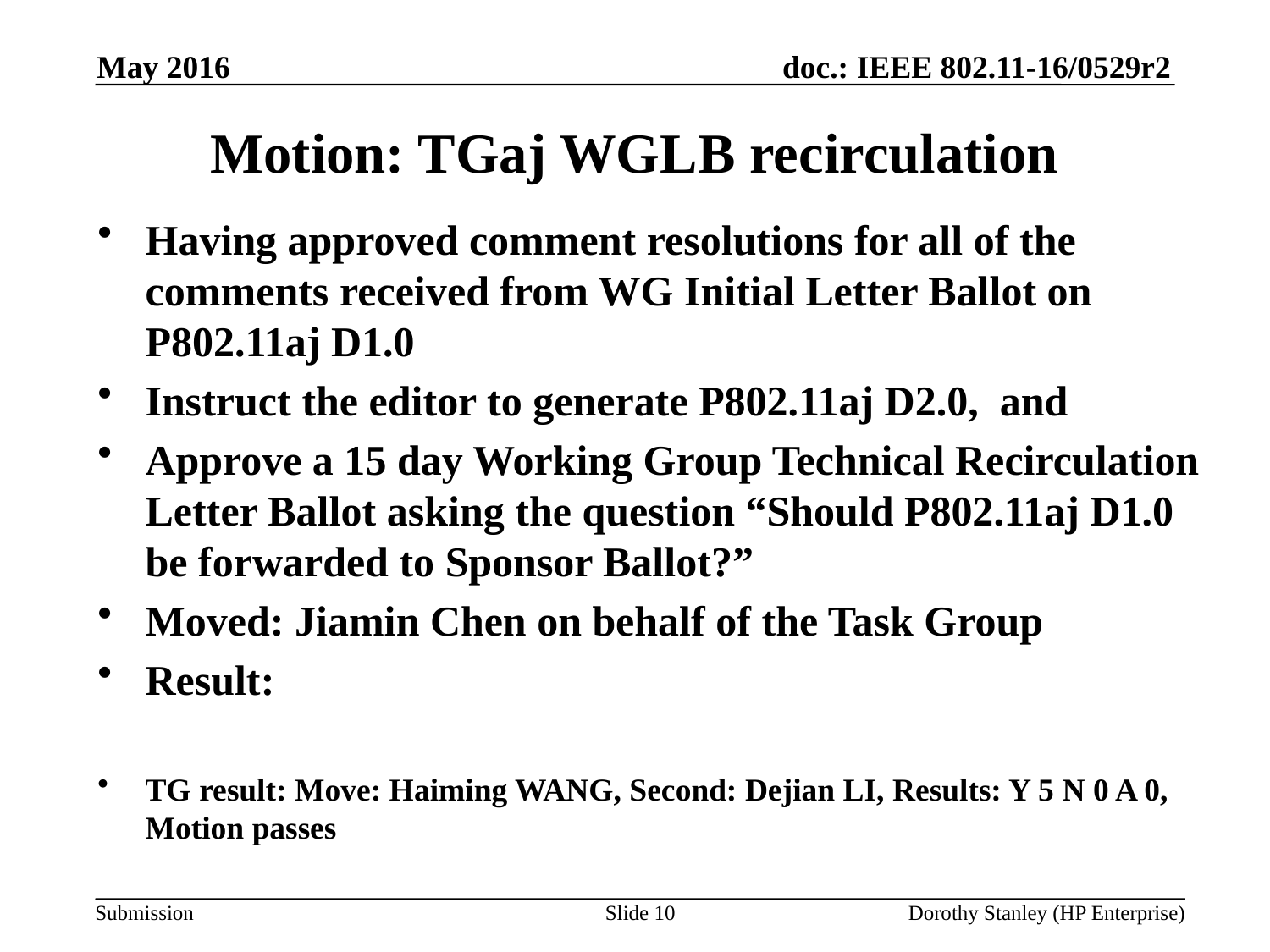

May 2016
# Motion: TGaj WGLB recirculation
Having approved comment resolutions for all of the comments received from WG Initial Letter Ballot on P802.11aj D1.0
Instruct the editor to generate P802.11aj D2.0,  and
Approve a 15 day Working Group Technical Recirculation Letter Ballot asking the question “Should P802.11aj D1.0 be forwarded to Sponsor Ballot?”
Moved: Jiamin Chen on behalf of the Task Group
Result:

TG result: Move: Haiming WANG, Second: Dejian LI, Results: Y 5 N 0 A 0, Motion passes

Slide 10
Dorothy Stanley (HP Enterprise)